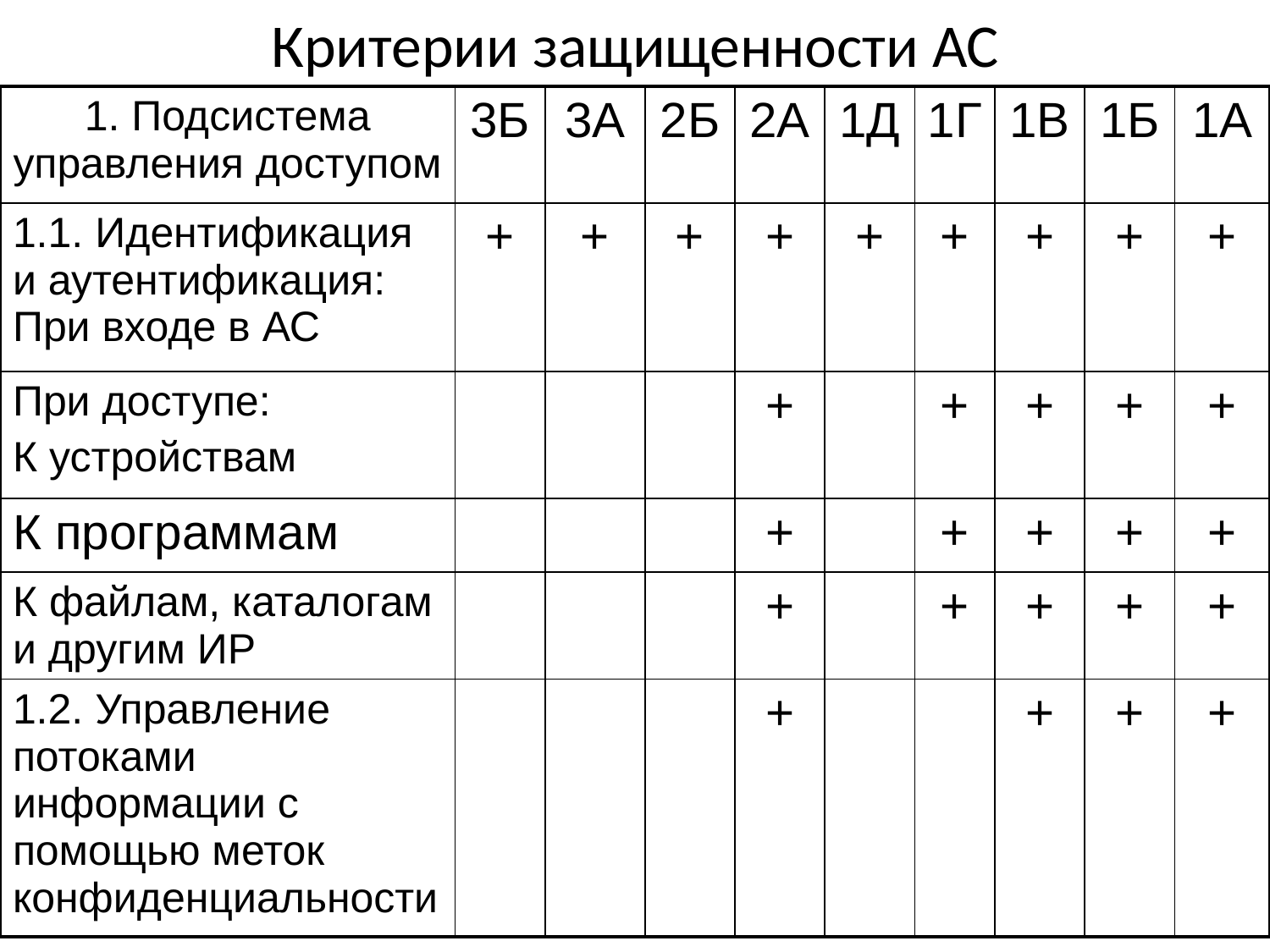

# Критерии защищенности АС
| 1. Подсистема управления доступом | 3Б | 3А | 2Б | 2А | 1Д | 1Г | 1В | 1Б | 1А |
| --- | --- | --- | --- | --- | --- | --- | --- | --- | --- |
| 1.1. Идентификация и аутентификация: При входе в АС | + | + | + | + | + | + | + | + | + |
| При доступе: К устройствам |  |  |  | + |  | + | + | + | + |
| К программам |  |  |  | + |  | + | + | + | + |
| К файлам, каталогам и другим ИР |  |  |  | + |  | + | + | + | + |
| 1.2. Управление потоками информации с помощью меток конфиденциальности |  |  |  | + |  |  | + | + | + |